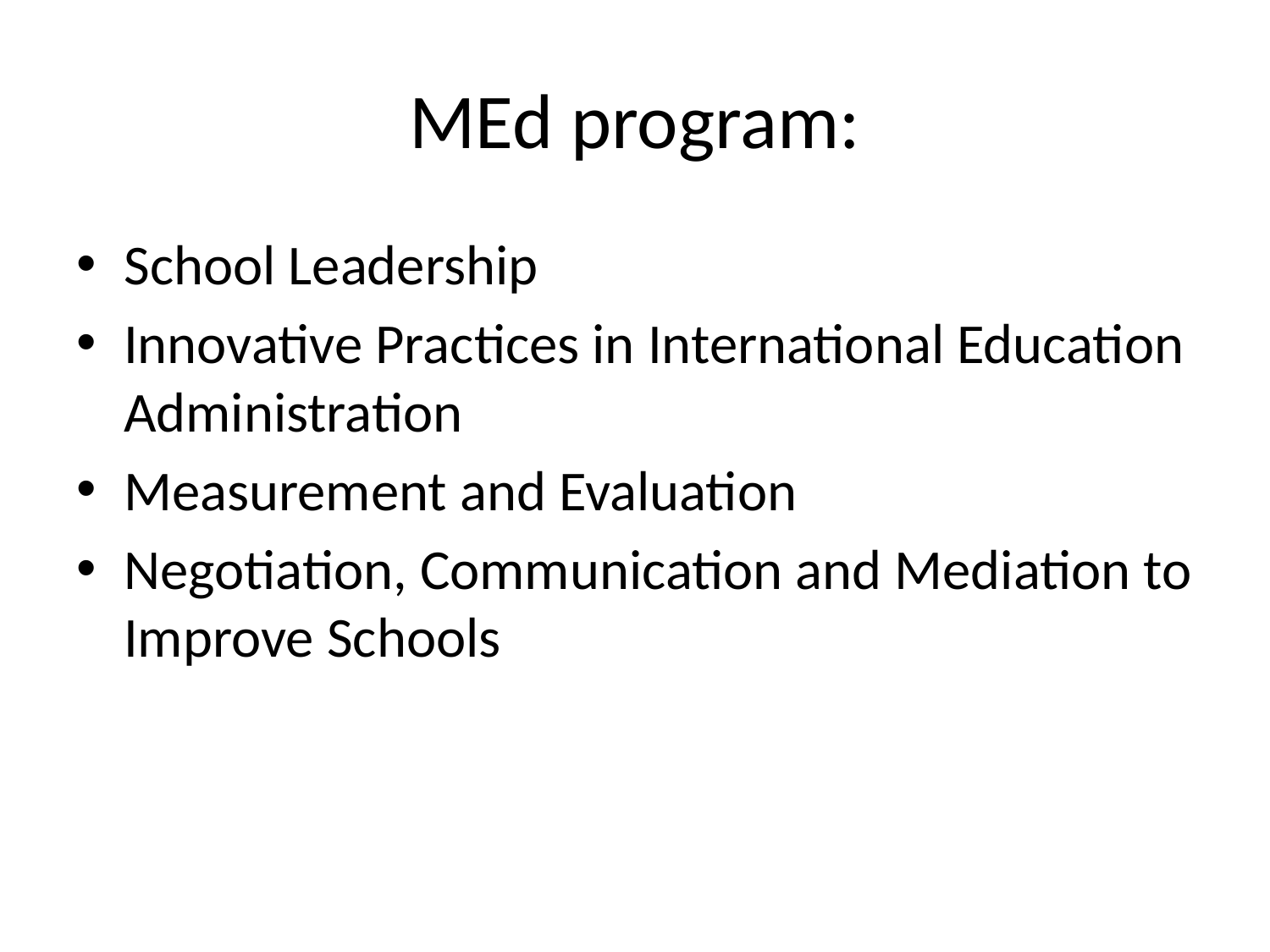

# MEd program:
School Leadership
Innovative Practices in International Education Administration
Measurement and Evaluation
Negotiation, Communication and Mediation to Improve Schools